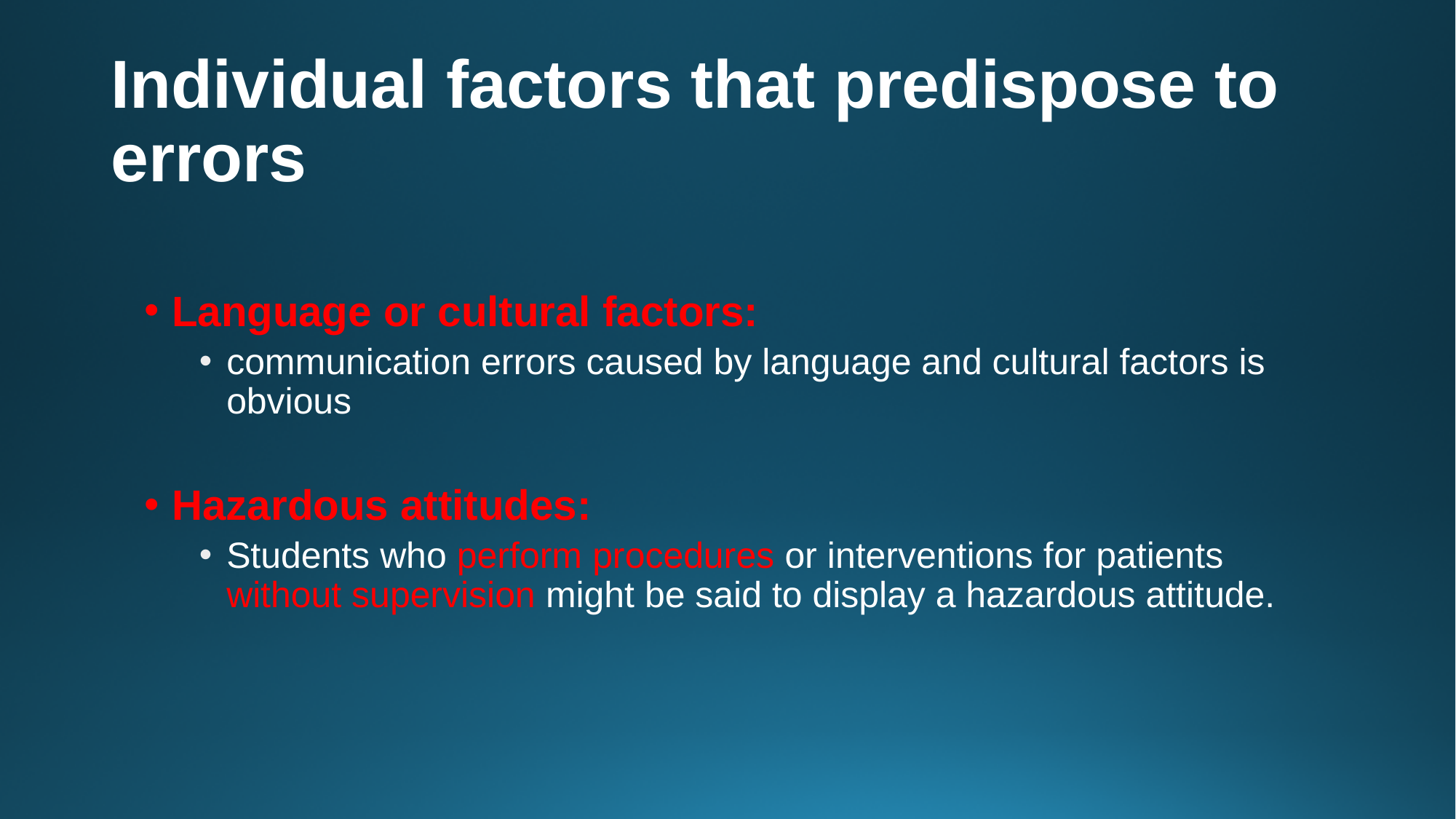

# Individual factors that predispose to errors

Language or cultural factors:
communication errors caused by language and cultural factors is obvious

Hazardous attitudes:
Students who perform procedures or interventions for patients without supervision might be said to display a hazardous attitude.